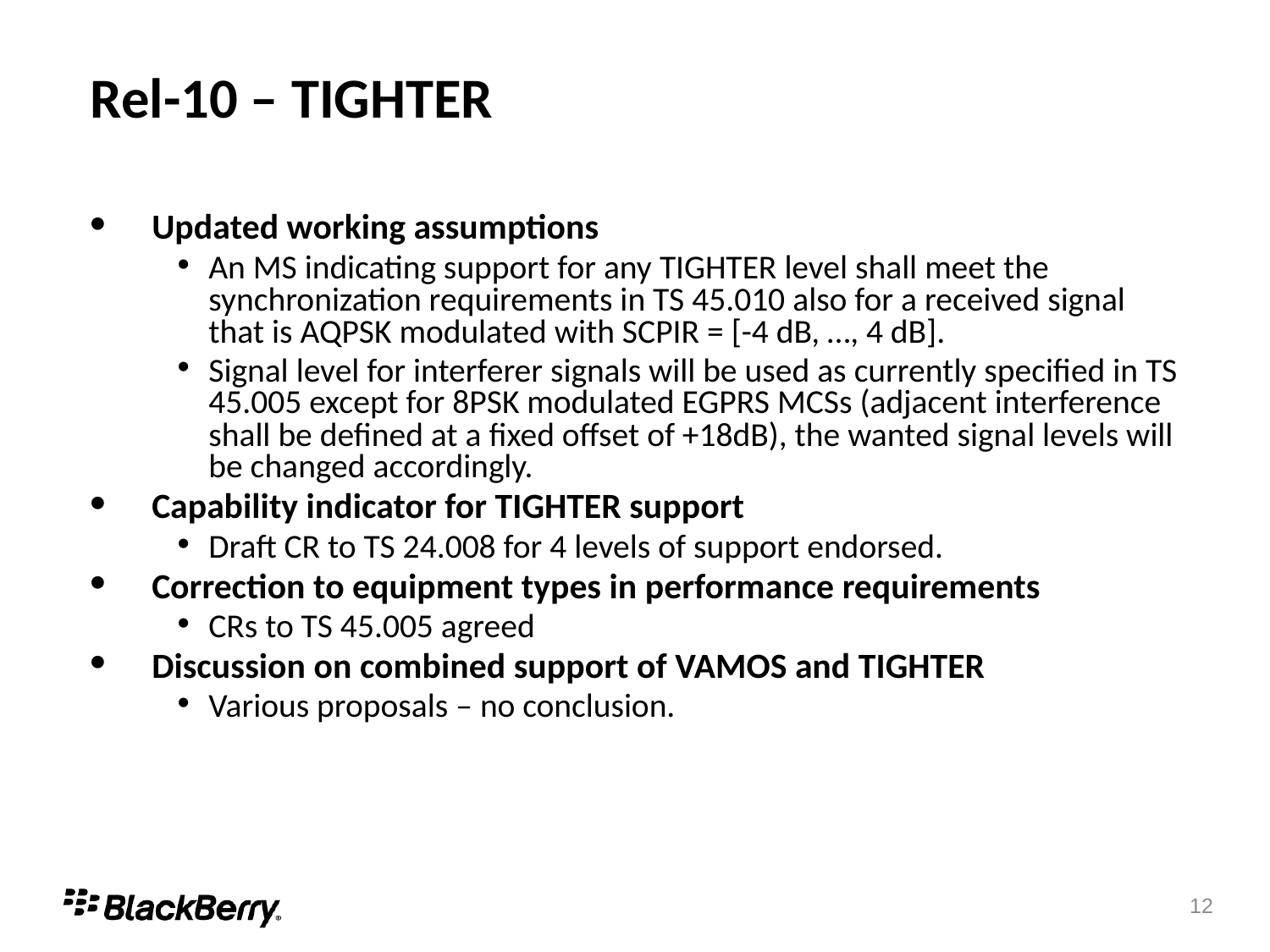

# Rel-10 – TIGHTER
Updated working assumptions
An MS indicating support for any TIGHTER level shall meet the synchronization requirements in TS 45.010 also for a received signal that is AQPSK modulated with SCPIR = [-4 dB, …, 4 dB].
Signal level for interferer signals will be used as currently specified in TS 45.005 except for 8PSK modulated EGPRS MCSs (adjacent interference shall be defined at a fixed offset of +18dB), the wanted signal levels will be changed accordingly.
Capability indicator for TIGHTER support
Draft CR to TS 24.008 for 4 levels of support endorsed.
Correction to equipment types in performance requirements
CRs to TS 45.005 agreed
Discussion on combined support of VAMOS and TIGHTER
Various proposals – no conclusion.
12